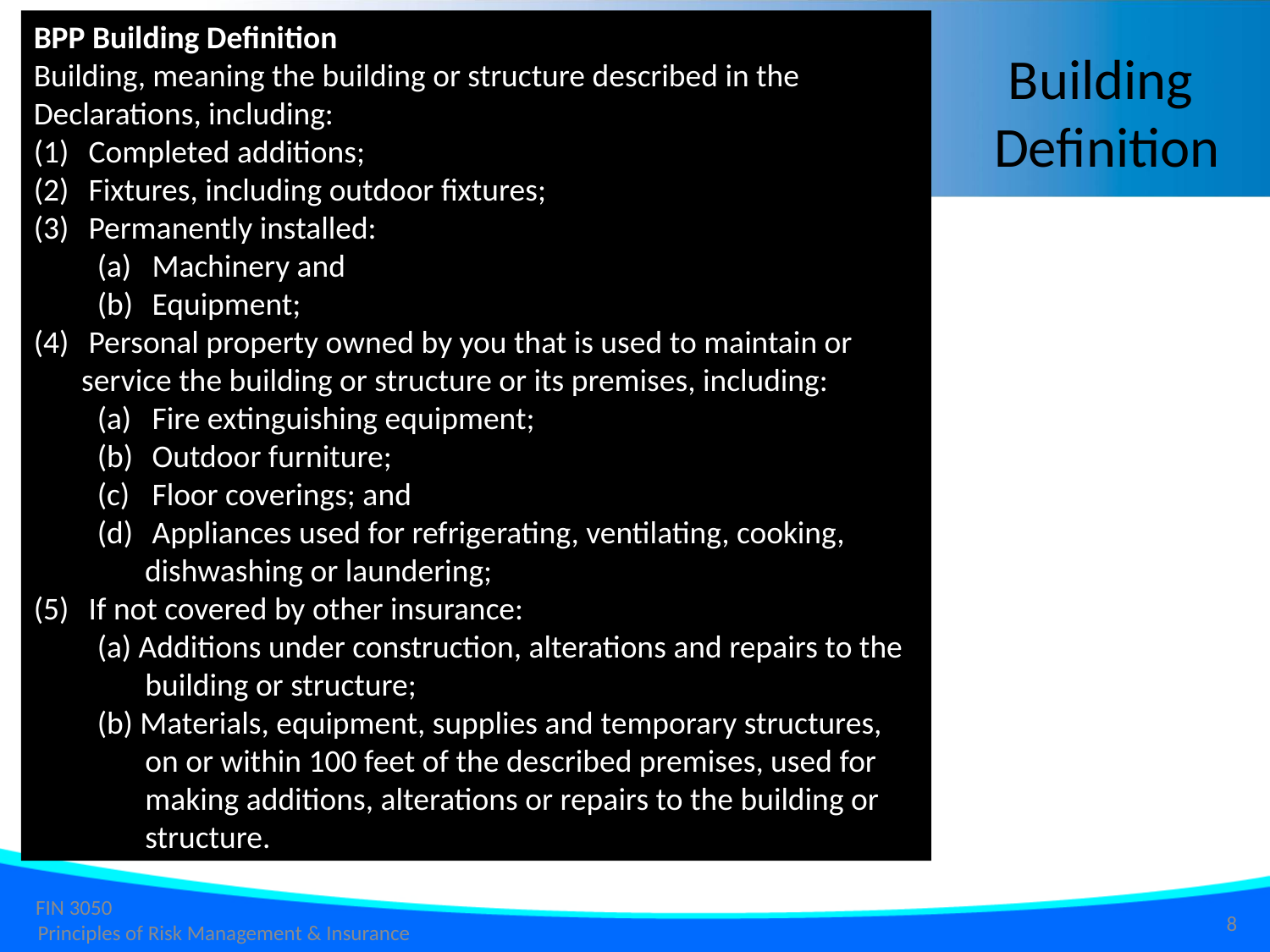

BPP Building Definition
Building, meaning the building or structure described in the Declarations, including:
 Completed additions;
 Fixtures, including outdoor fixtures;
 Permanently installed:
 Machinery and
 Equipment;
 Personal property owned by you that is used to maintain or service the building or structure or its premises, including:
 Fire extinguishing equipment;
 Outdoor furniture;
 Floor coverings; and
 Appliances used for refrigerating, ventilating, cooking, dishwashing or laundering;
 If not covered by other insurance:
(a) Additions under construction, alterations and repairs to the building or structure;
(b) Materials, equipment, supplies and temporary structures, on or within 100 feet of the described premises, used for making additions, alterations or repairs to the building or structure.
# Building Definition
8